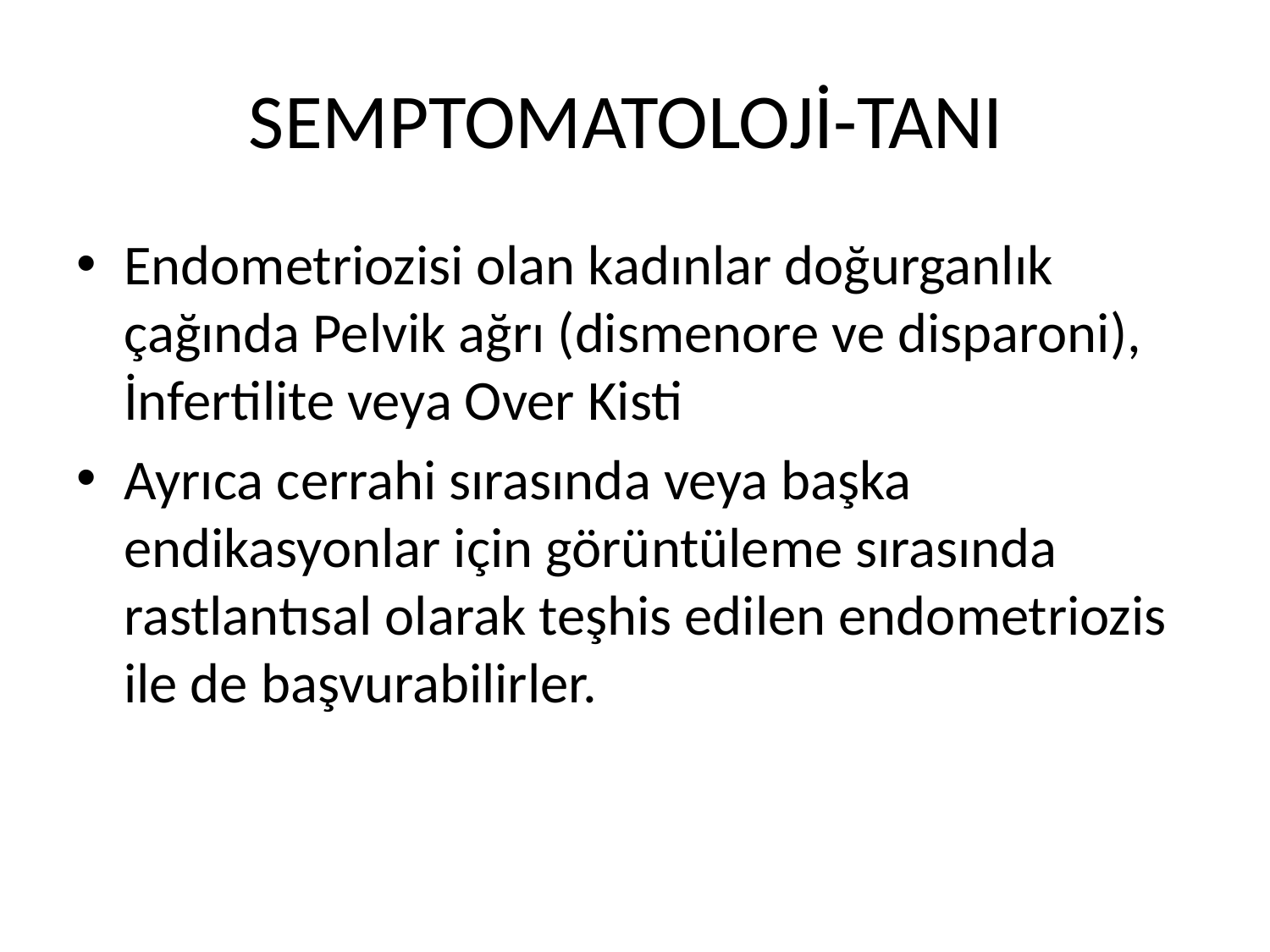

# SEMPTOMATOLOJİ-TANI
Endometriozisi olan kadınlar doğurganlık çağında Pelvik ağrı (dismenore ve disparoni), İnfertilite veya Over Kisti
Ayrıca cerrahi sırasında veya başka endikasyonlar için görüntüleme sırasında rastlantısal olarak teşhis edilen endometriozis ile de başvurabilirler.